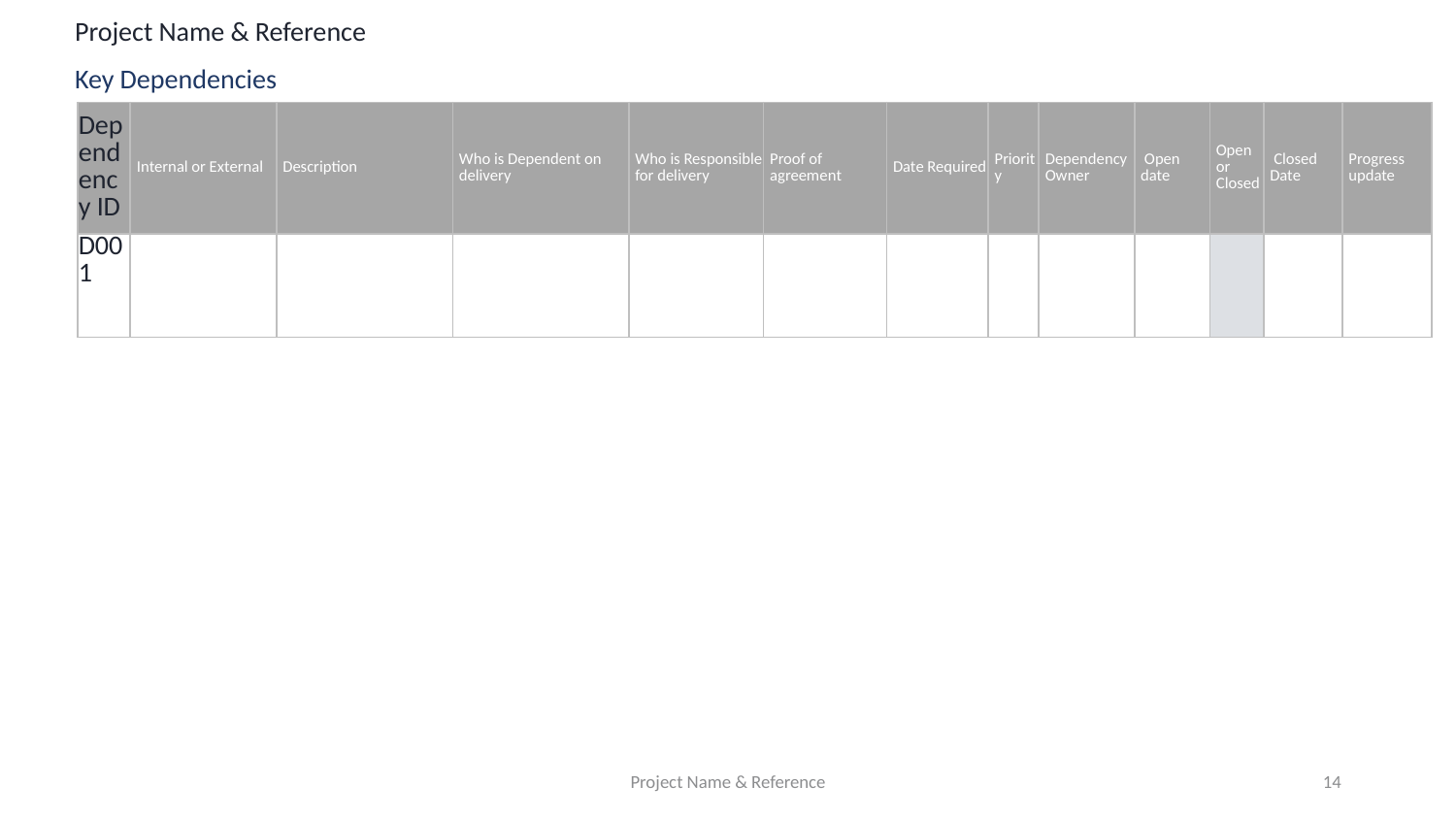

Project Name & Reference
Key Dependencies
| Dependency ID | Internal or External | Description | Who is Dependent on delivery | Who is Responsible for delivery | Proof of agreement | Date Required | Priority | Dependency Owner | Open date | Open or Closed | Closed Date | Progress update |
| --- | --- | --- | --- | --- | --- | --- | --- | --- | --- | --- | --- | --- |
| D001 |  |  |  |  |  |  |  |  |  |  |  |  |
Project Name & Reference
14